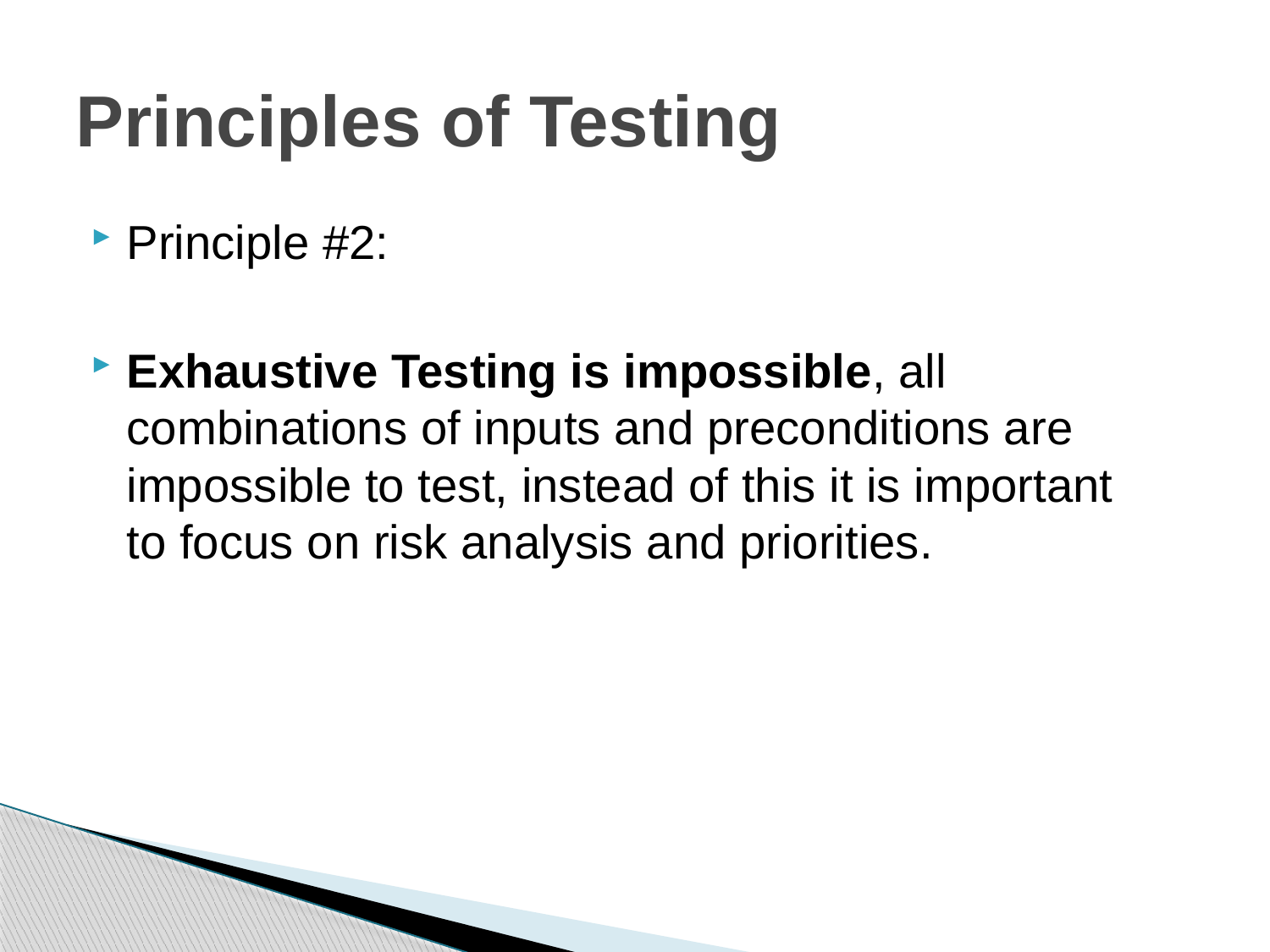

# Principles of Testing
Principle #2:

Exhaustive Testing is impossible, all combinations of inputs and preconditions are impossible to test, instead of this it is important to focus on risk analysis and priorities.